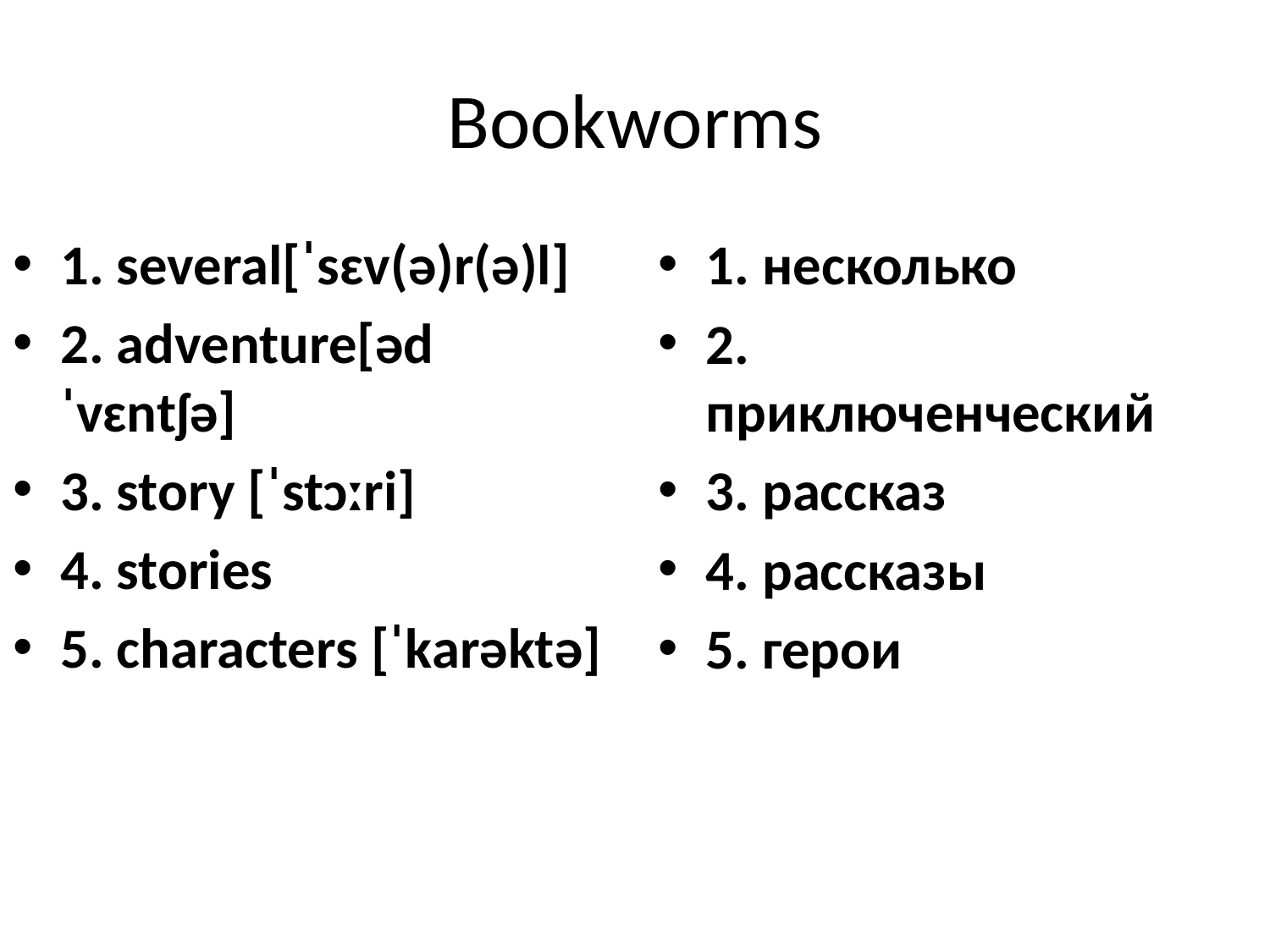

# Bookworms
1. several[ˈsɛv(ə)r(ə)l]
2. adventure[ədˈvɛntʃə]
3. story [ˈstɔːri]
4. stories
5. characters [ˈkarəktə]

1. несколько
2. приключенческий
3. рассказ
4. рассказы
5. герои